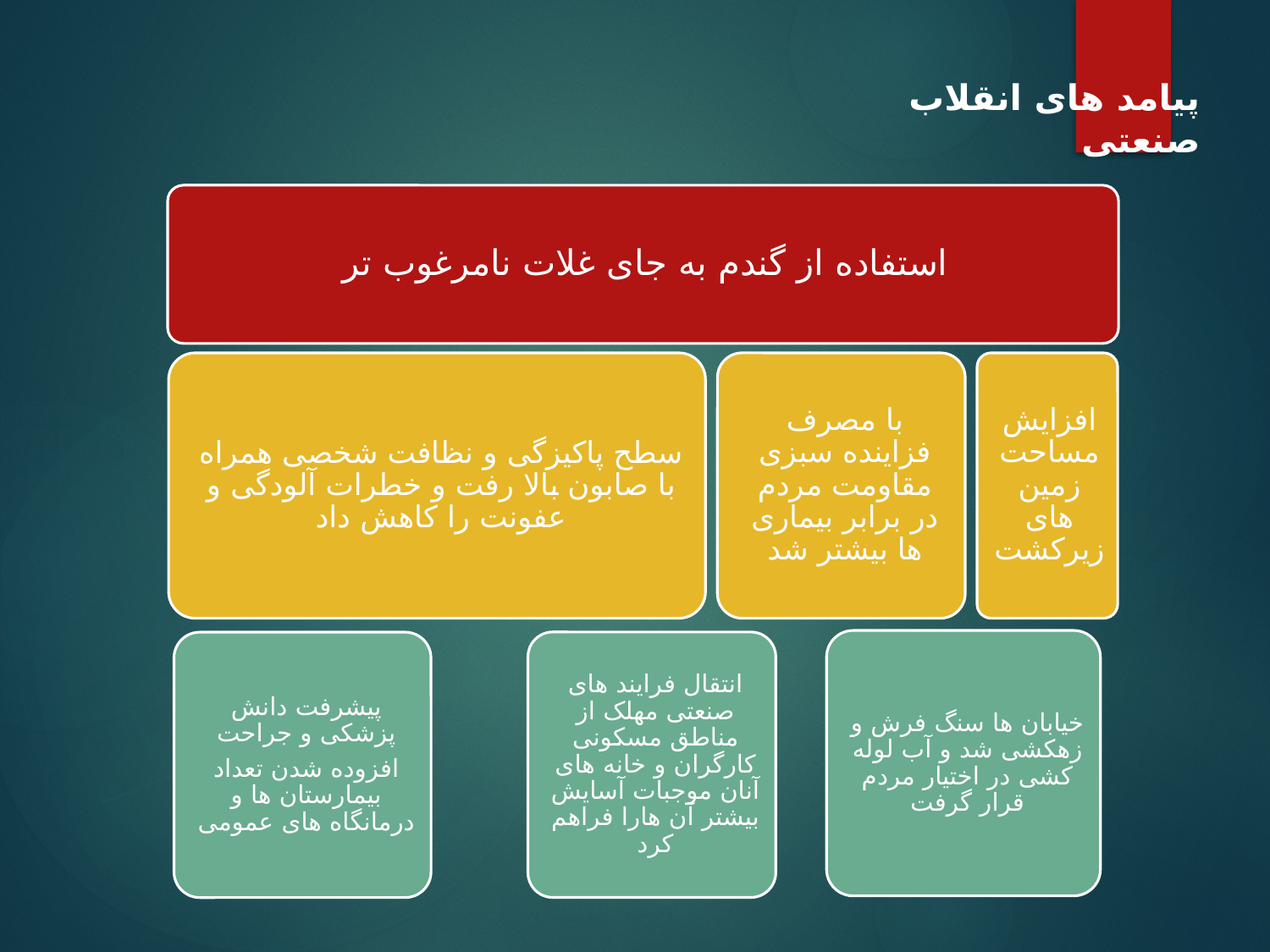

پیامد های انقلاب صنعتی
استفاده از گندم به جای غلات نامرغوب تر
سطح پاکیزگی و نظافت شخصی همراه با صابون بالا رفت و خطرات آلودگی و عفونت را کاهش داد
پیشرفت دانش پزشکی و جراحت
افزوده شدن تعداد بیمارستان ها و درمانگاه های عمومی
خیابان ها سنگ فرش و زهکشی شد و آب لوله کشی در اختیار مردم قرار گرفت
با مصرف فزاینده سبزی مقاومت مردم در برابر بیماری ها بیشتر شد
انتقال فرایند های صنعتی مهلک از مناطق مسکونی کارگران و خانه های آنان موجبات آسایش بیشتر آن هارا فراهم کرد
افزایش مساحت زمین های زیرکشت